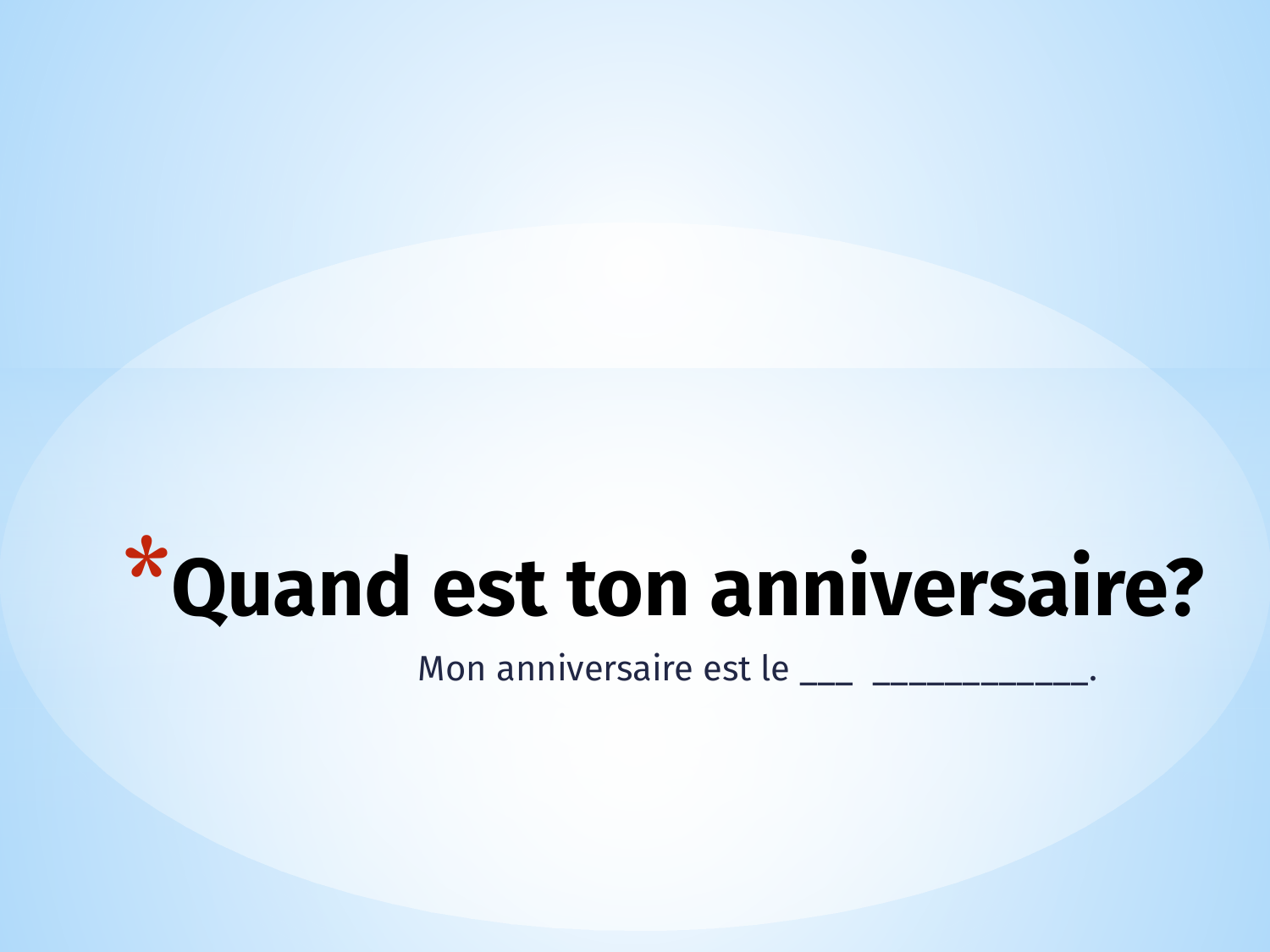

# Quand est ton anniversaire?
Mon anniversaire est le ___  ____________.